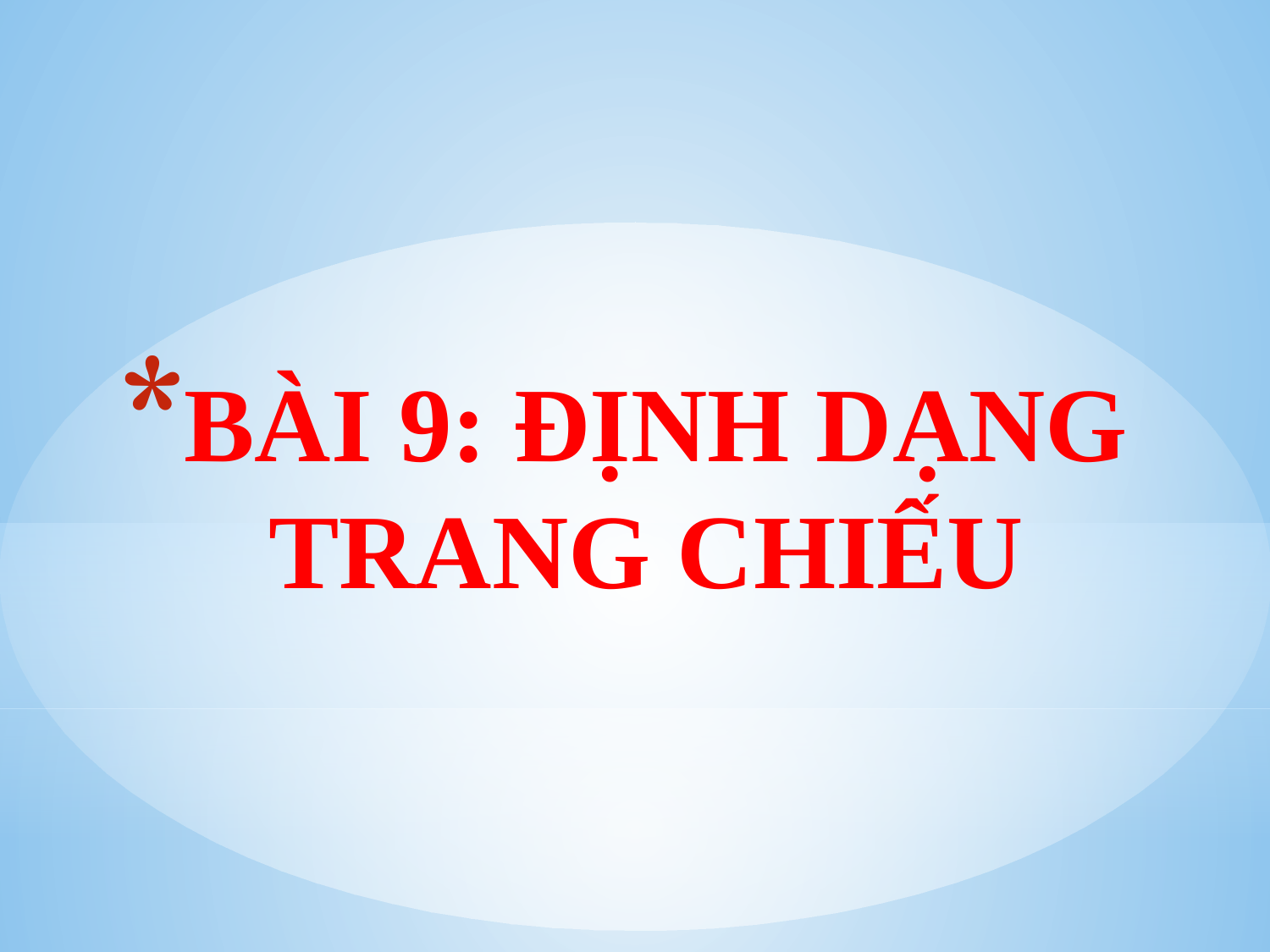

# BÀI 9: ĐỊNH DẠNG TRANG CHIẾU